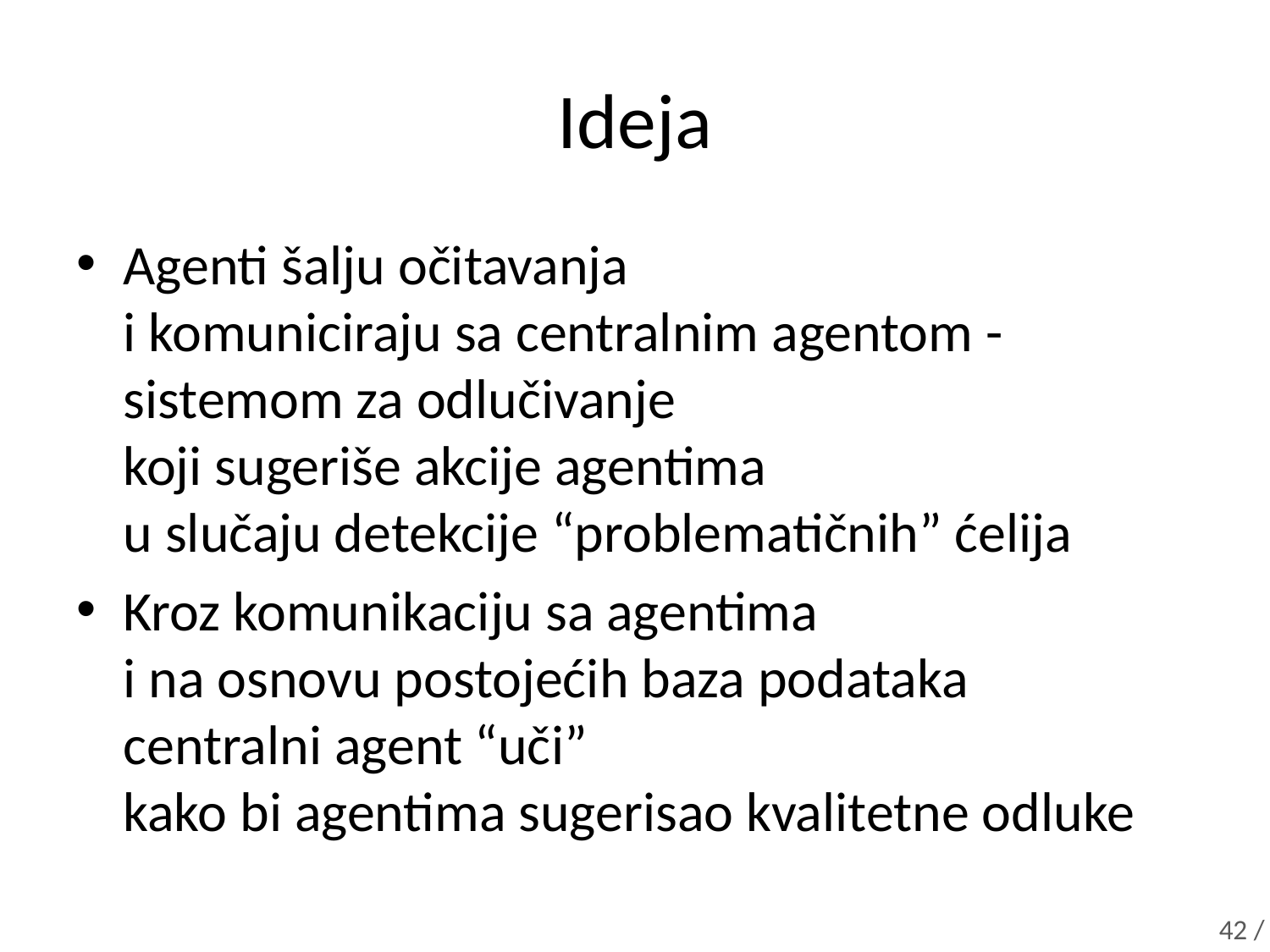

# Ideja
Agenti šalju očitavanja
i komuniciraju sa centralnim agentom -
sistemom za odlučivanje
koji sugeriše akcije agentima
u slučaju detekcije “problematičnih” ćelija
Kroz komunikaciju sa agentima
i na osnovu postojećih baza podataka
centralni agent “uči”
kako bi agentima sugerisao kvalitetne odluke